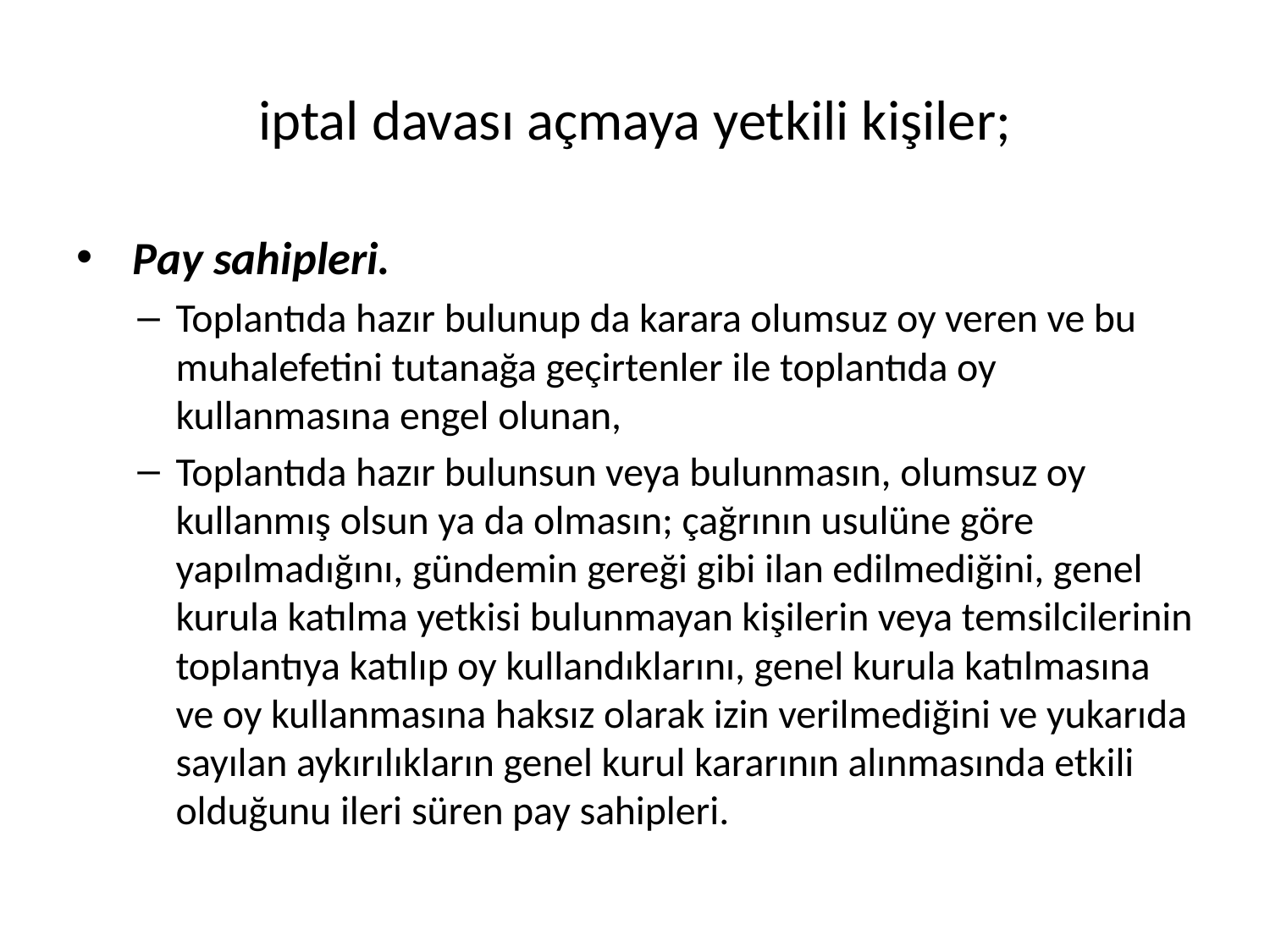

# iptal davası açmaya yetkili kişiler;
 Pay sahipleri.
Toplantıda hazır bulunup da karara olumsuz oy veren ve bu muhalefetini tutanağa geçirtenler ile toplantıda oy kullanmasına engel olunan,
Toplantıda hazır bulunsun veya bulunmasın, olumsuz oy kullanmış olsun ya da olmasın; çağrının usulüne göre yapılmadığını, gündemin gereği gibi ilan edilmediğini, genel kurula katılma yetkisi bulunmayan kişilerin veya temsilcilerinin toplantıya katılıp oy kullandıklarını, genel kurula katılmasına ve oy kullanmasına haksız olarak izin verilmediğini ve yukarıda sayılan aykırılıkların genel kurul kararının alınmasında etkili olduğunu ileri süren pay sahipleri.